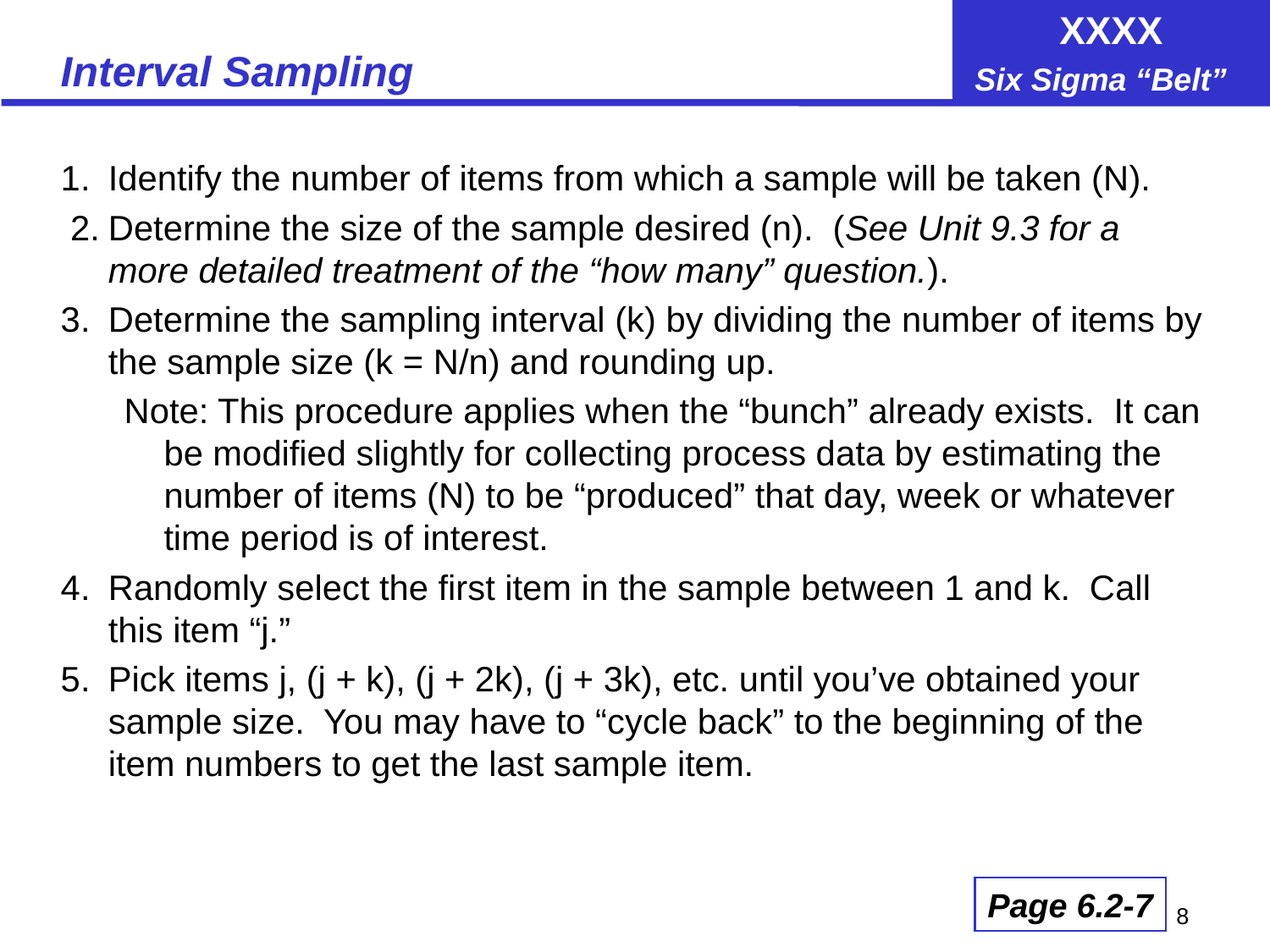

# Interval Sampling
1.	Identify the number of items from which a sample will be taken (N).
 2.	Determine the size of the sample desired (n).  (See Unit 9.3 for a more detailed treatment of the “how many” question.).
3.	Determine the sampling interval (k) by dividing the number of items by the sample size (k = N/n) and rounding up.
Note: This procedure applies when the “bunch” already exists.  It can be modified slightly for collecting process data by estimating the number of items (N) to be “produced” that day, week or whatever time period is of interest.
4.	Randomly select the first item in the sample between 1 and k.  Call this item “j.”
5.	Pick items j, (j + k), (j + 2k), (j + 3k), etc. until you’ve obtained your sample size.  You may have to “cycle back” to the beginning of the item numbers to get the last sample item.
Page 6.2-7